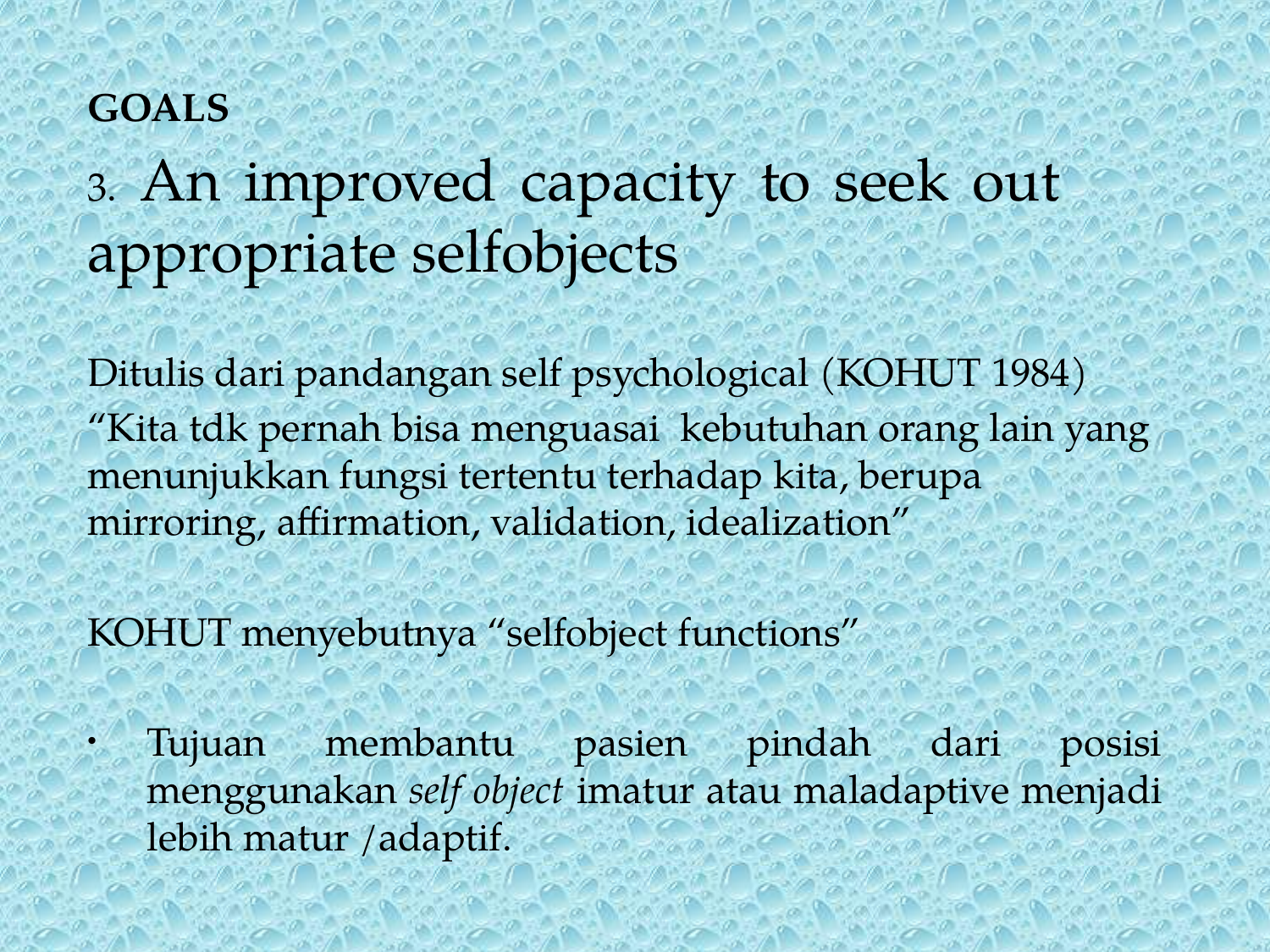

GOALS
3. An improved capacity to seek out 	appropriate selfobjects

Ditulis dari pandangan self psychological (KOHUT 1984)
“Kita tdk pernah bisa menguasai  kebutuhan orang lain yang menunjukkan fungsi tertentu terhadap kita, berupa mirroring, affirmation, validation, idealization”

KOHUT menyebutnya “selfobject functions”

Tujuan membantu pasien pindah dari posisi menggunakan self object imatur atau maladaptive menjadi lebih matur /adaptif.